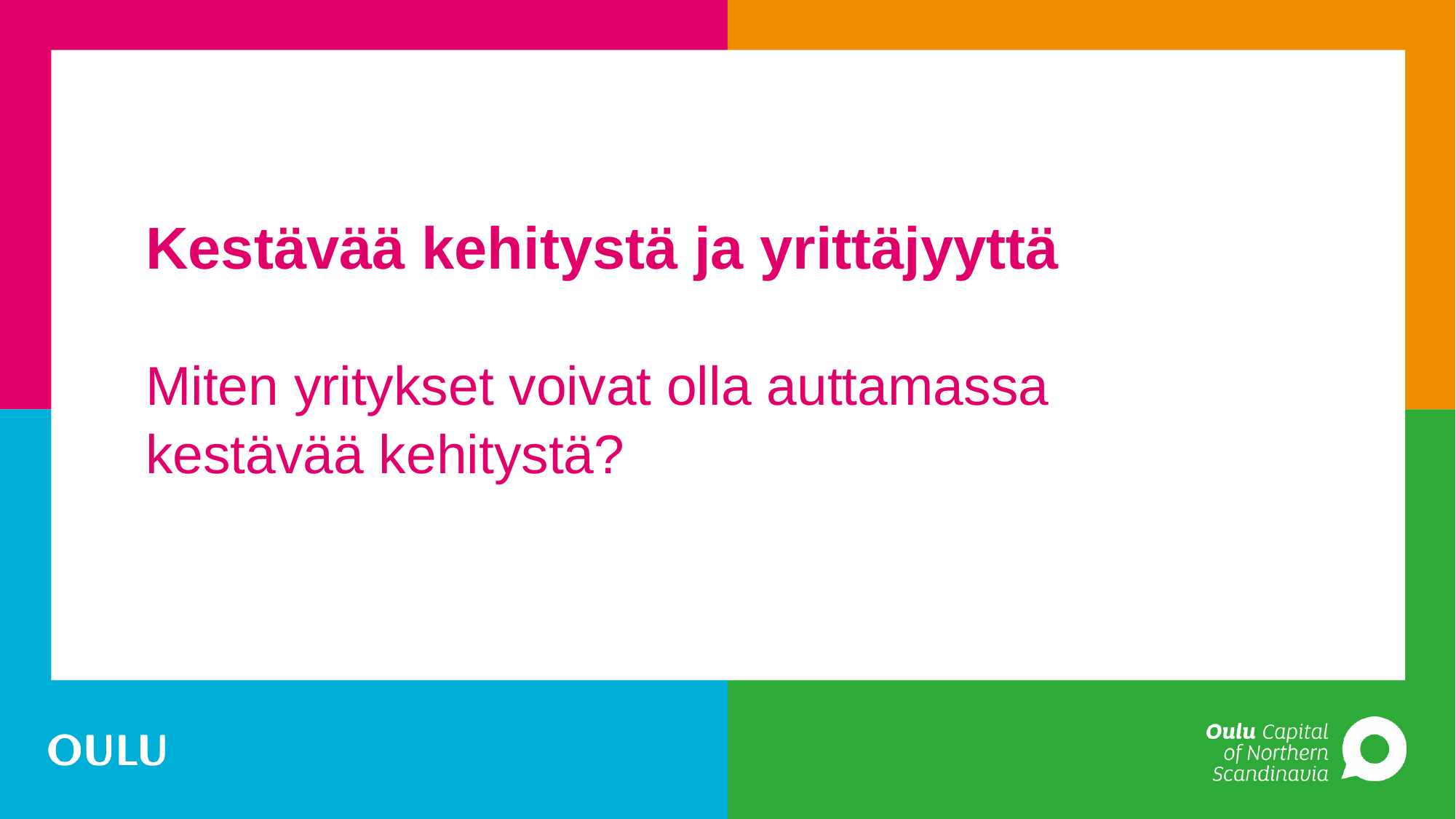

#
Kestävää kehitystä ja yrittäjyyttä
Miten yritykset voivat olla auttamassa kestävää kehitystä?